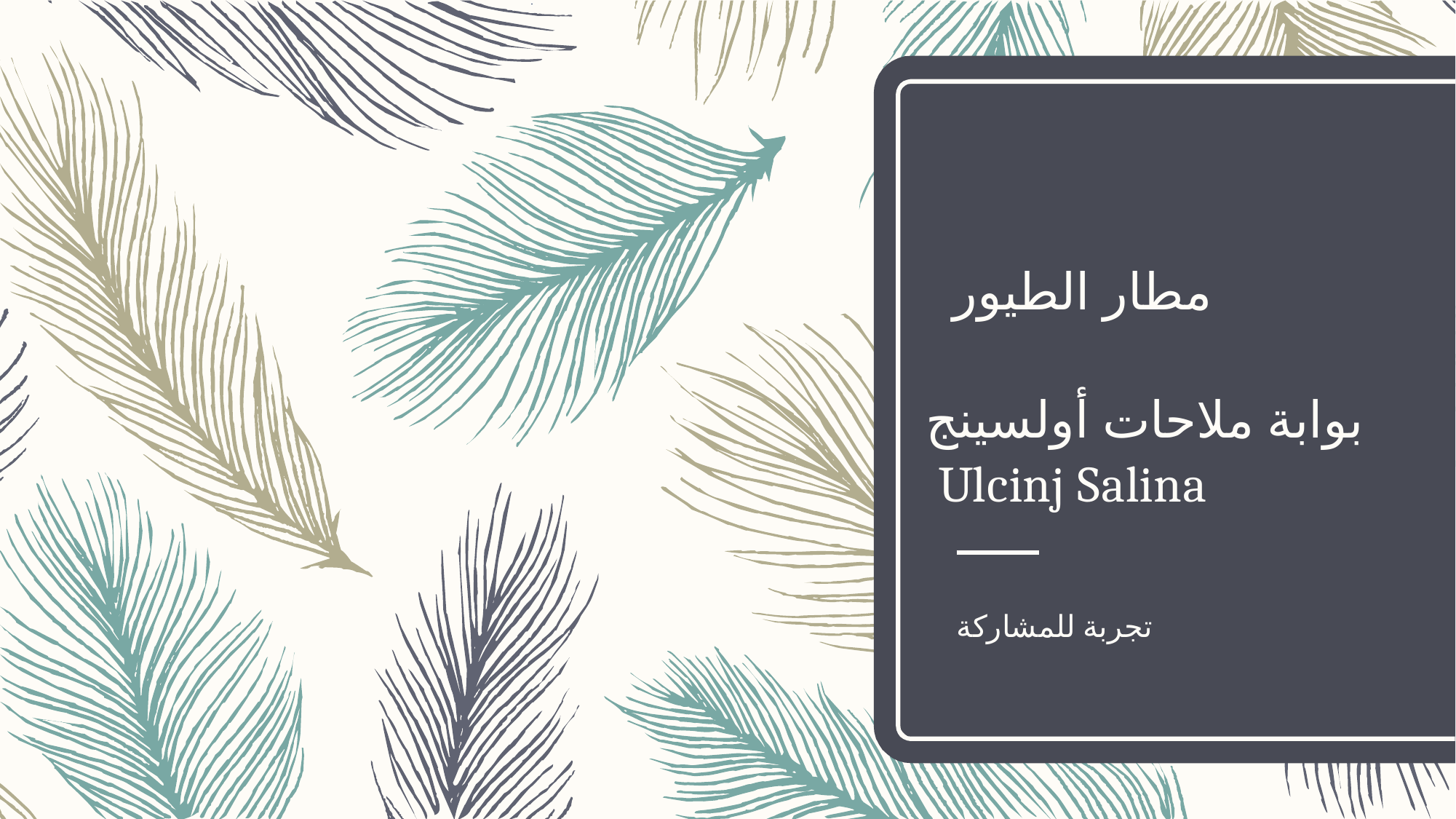

# مطار الطيور بوابة ملاحات أولسينج Ulcinj Salina
تجربة للمشاركة